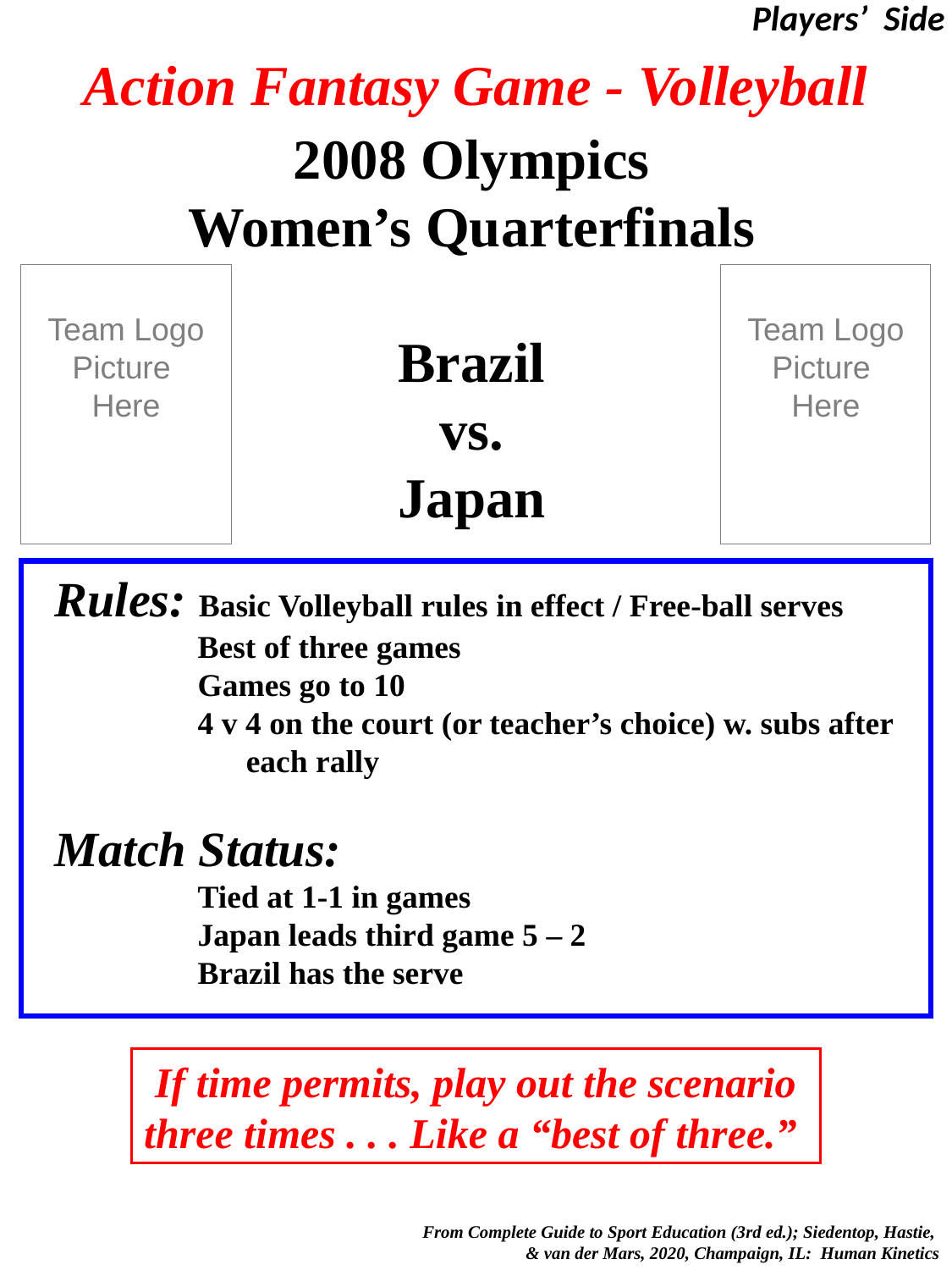

Players’  Side
# Action Fantasy Game - Volleyball
2008 Olympics
Women’s Quarterfinals

Brazil
vs.
Japan

Team Logo
Picture
Here

Team Logo
Picture
Here

Rules: Basic Volleyball rules in effect / Free-ball serves
	  Best of three games
	  Games go to 10
	  4 v 4 on the court (or teacher’s choice) w. subs after
	        each rally

Match Status:
	  Tied at 1-1 in games
	  Japan leads third game 5 – 2
	  Brazil has the serve
If time permits, play out the scenario
three times . . . Like a “best of three.”
 From Complete Guide to Sport Education (3rd ed.); Siedentop, Hastie,
& van der Mars, 2020, Champaign, IL:  Human Kinetics